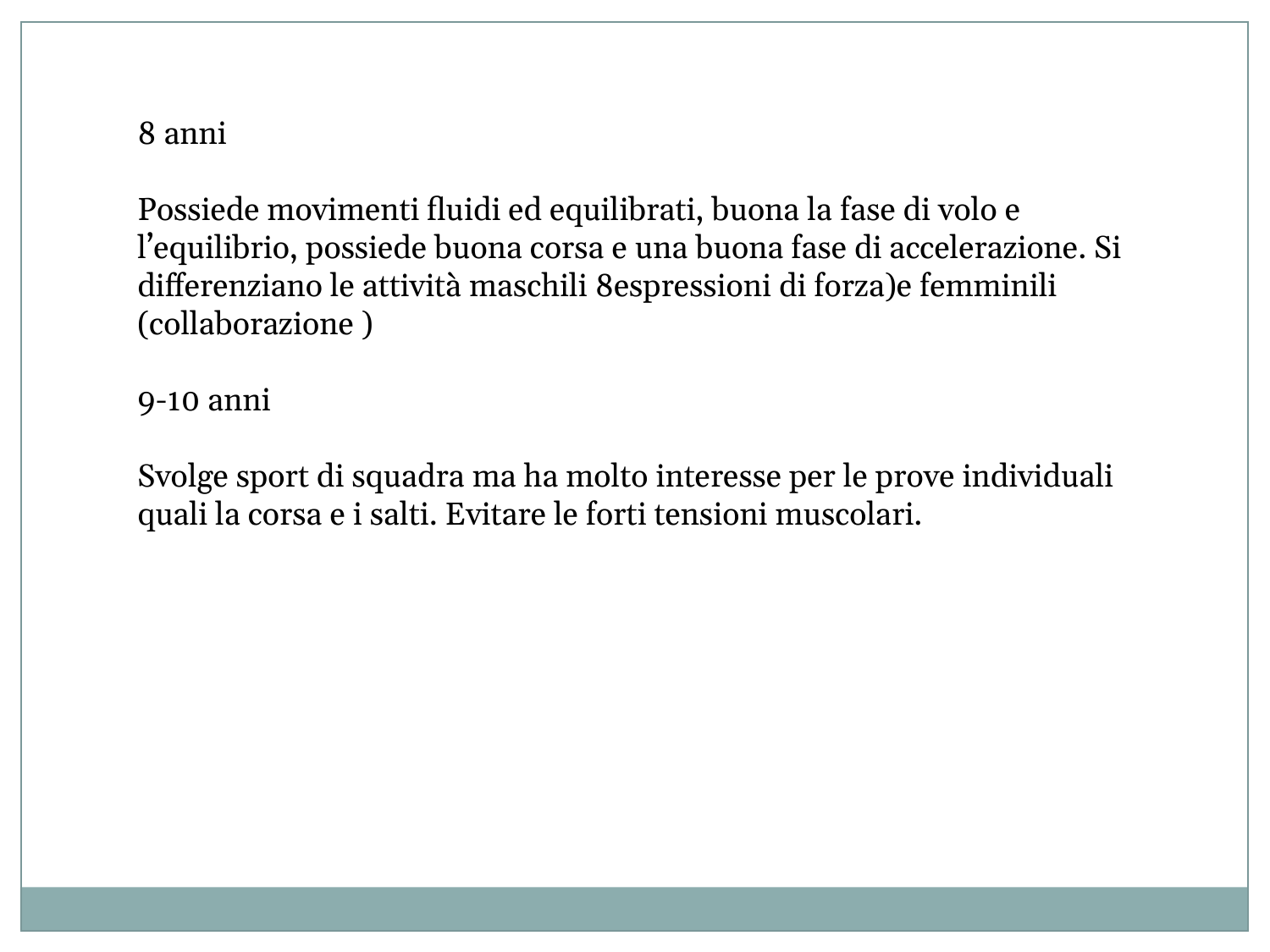

8 anni

Possiede movimenti fluidi ed equilibrati, buona la fase di volo e l’equilibrio, possiede buona corsa e una buona fase di accelerazione. Si differenziano le attività maschili 8espressioni di forza)e femminili (collaborazione )

9-10 anni

Svolge sport di squadra ma ha molto interesse per le prove individuali quali la corsa e i salti. Evitare le forti tensioni muscolari.